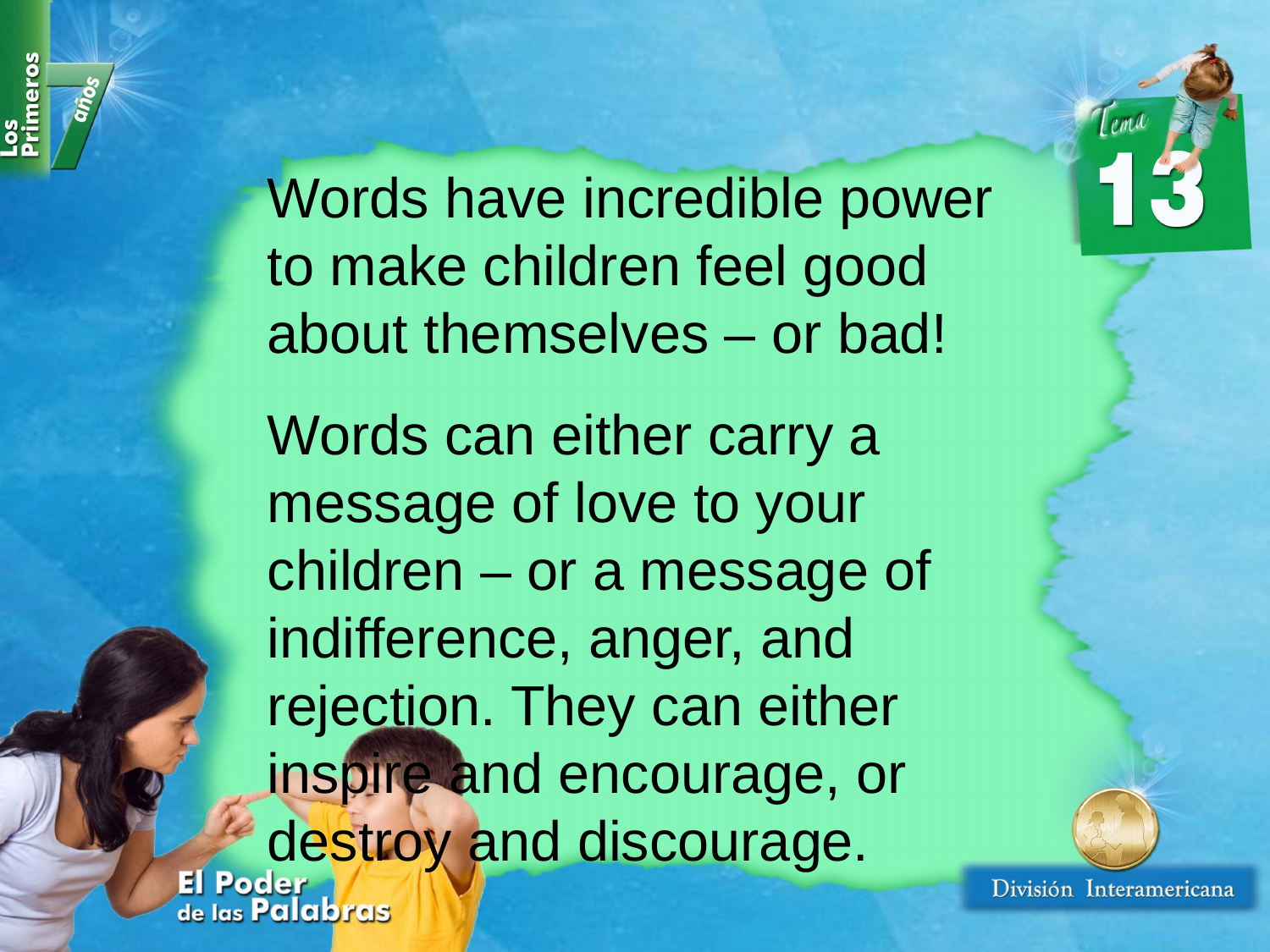

Words have incredible power to make children feel good about themselves – or bad!

Words can either carry a message of love to your children – or a message of indifference, anger, and rejection. They can either inspire and encourage, or destroy and discourage.